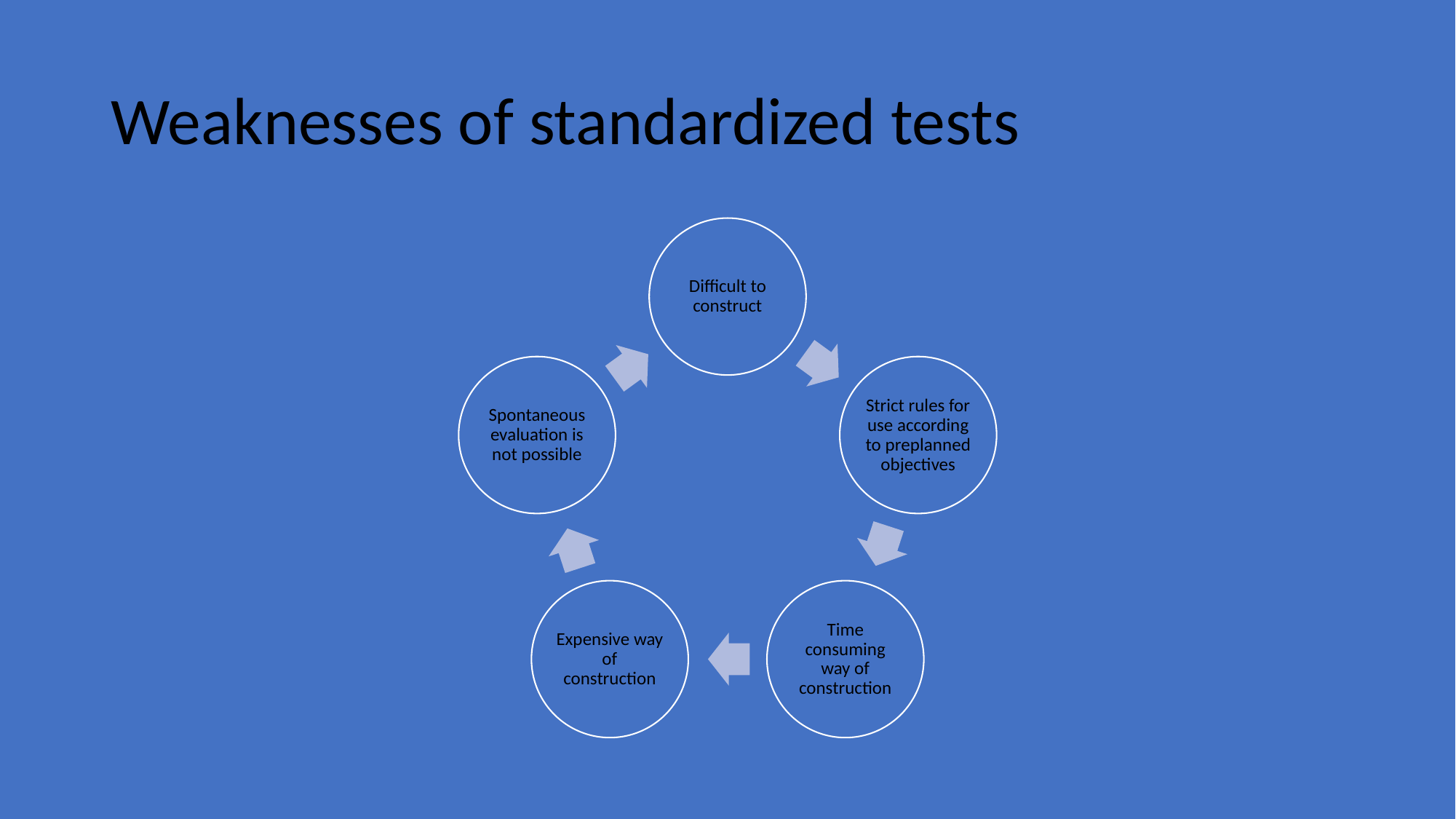

# Weaknesses of standardized tests
Difficult to construct

Strict rules for use according to preplanned objectives

Time consuming way of construction

Expensive way of construction

Spontaneous evaluation is not possible